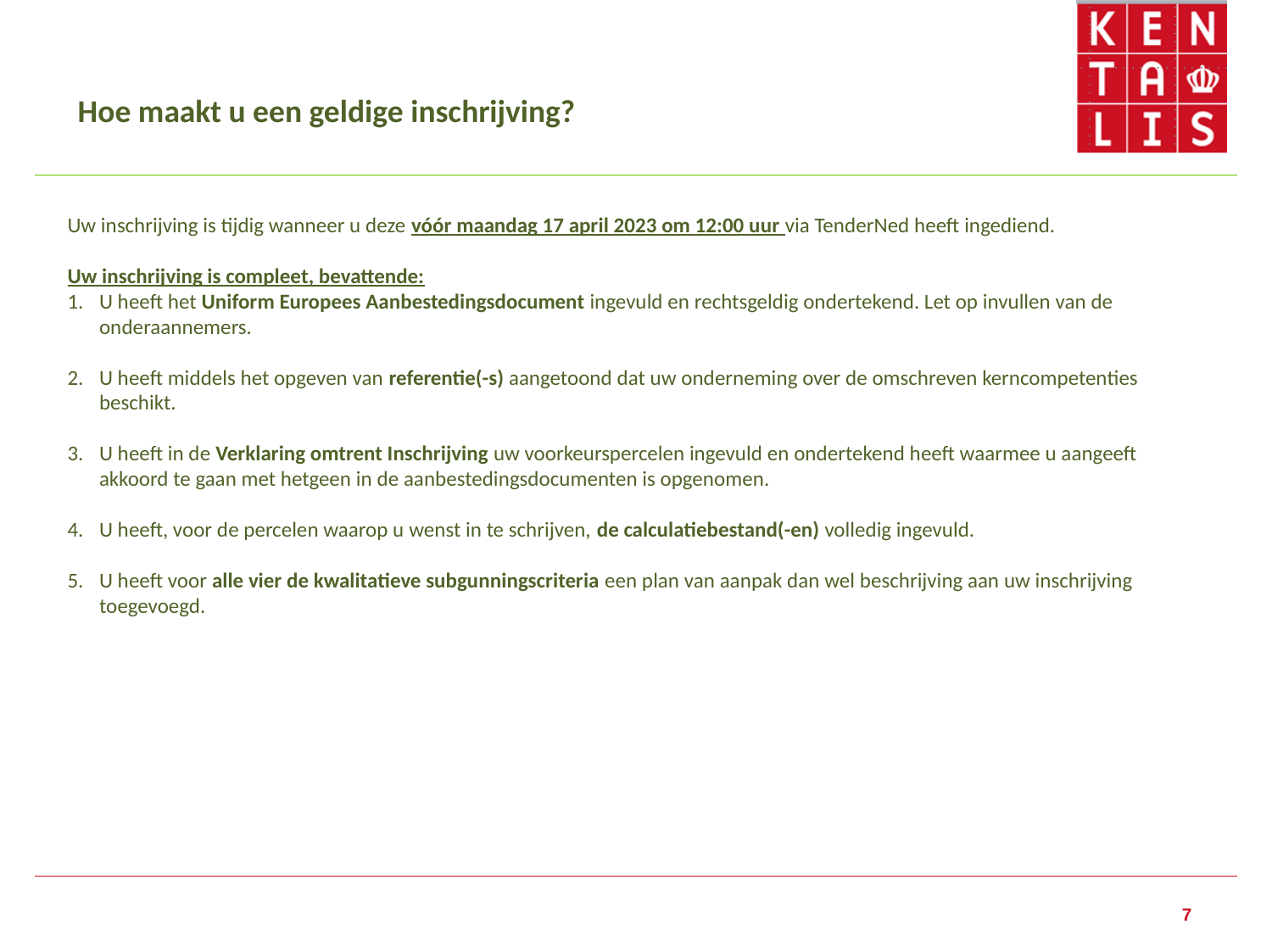

# Hoe maakt u een geldige inschrijving?

Uw inschrijving is tijdig wanneer u deze vóór maandag 17 april 2023 om 12:00 uur via TenderNed heeft ingediend.

Uw inschrijving is compleet, bevattende:
U heeft het Uniform Europees Aanbestedingsdocument ingevuld en rechtsgeldig ondertekend. Let op invullen van de onderaannemers.

U heeft middels het opgeven van referentie(-s) aangetoond dat uw onderneming over de omschreven kerncompetenties beschikt.

U heeft in de Verklaring omtrent Inschrijving uw voorkeurspercelen ingevuld en ondertekend heeft waarmee u aangeeft akkoord te gaan met hetgeen in de aanbestedingsdocumenten is opgenomen.

U heeft, voor de percelen waarop u wenst in te schrijven, de calculatiebestand(-en) volledig ingevuld.

U heeft voor alle vier de kwalitatieve subgunningscriteria een plan van aanpak dan wel beschrijving aan uw inschrijving toegevoegd.